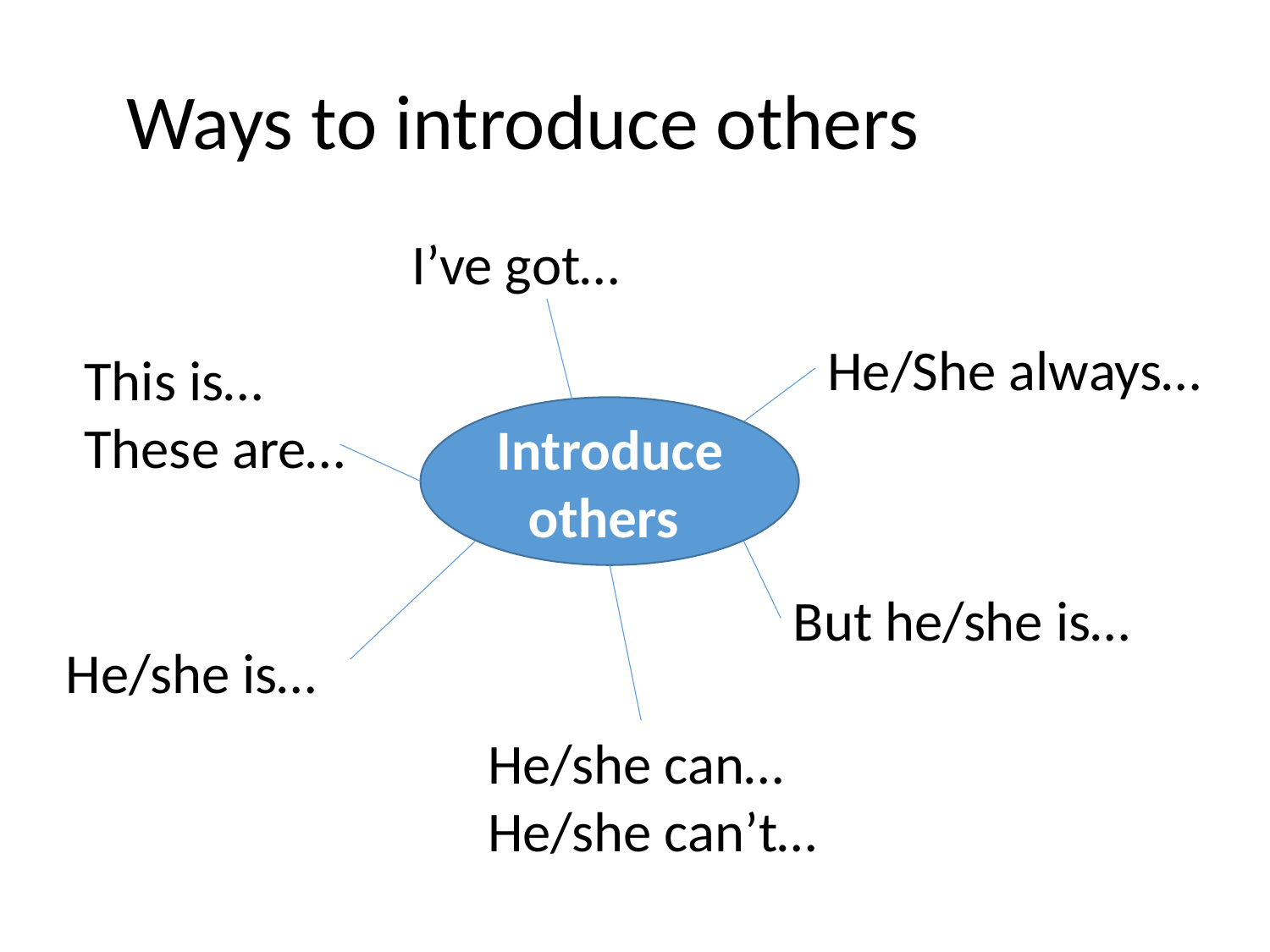

# Ways to introduce others
I’ve got…
He/She always…
This is…
These are…
Introduce others
But he/she is…
He/she is…
He/she can…
He/she can’t…